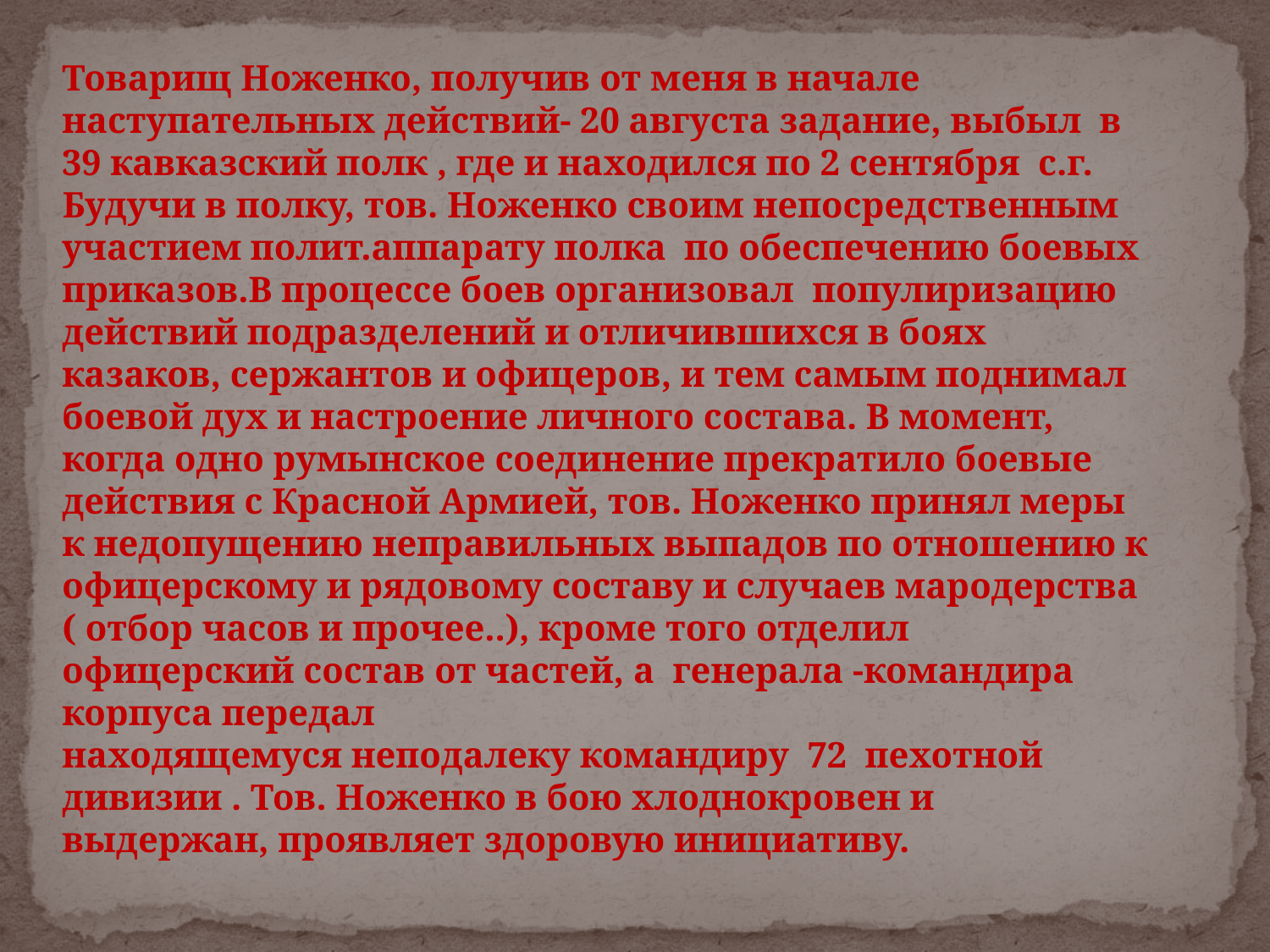

Товарищ Ноженко, получив от меня в начале наступательных действий- 20 августа задание, выбыл  в 39 кавказский полк , где и находился по 2 сентября  с.г. Будучи в полку, тов. Ноженко своим непосредственным участием полит.аппарату полка  по обеспечению боевых  приказов.В процессе боев организовал  популиризацию  действий подразделений и отличившихся в боях казаков, сержантов и офицеров, и тем самым поднимал боевой дух и настроение личного состава. В момент, когда одно румынское соединение прекратило боевые действия с Красной Армией, тов. Ноженко принял меры к недопущению неправильных выпадов по отношению к офицерскому и рядовому составу и случаев мародерства ( отбор часов и прочее..), кроме того отделил офицерский состав от частей, а  генерала -командира корпуса передал
находящемуся неподалеку командиру  72  пехотной дивизии . Тов. Ноженко в бою хлоднокровен и выдержан, проявляет здоровую инициативу.